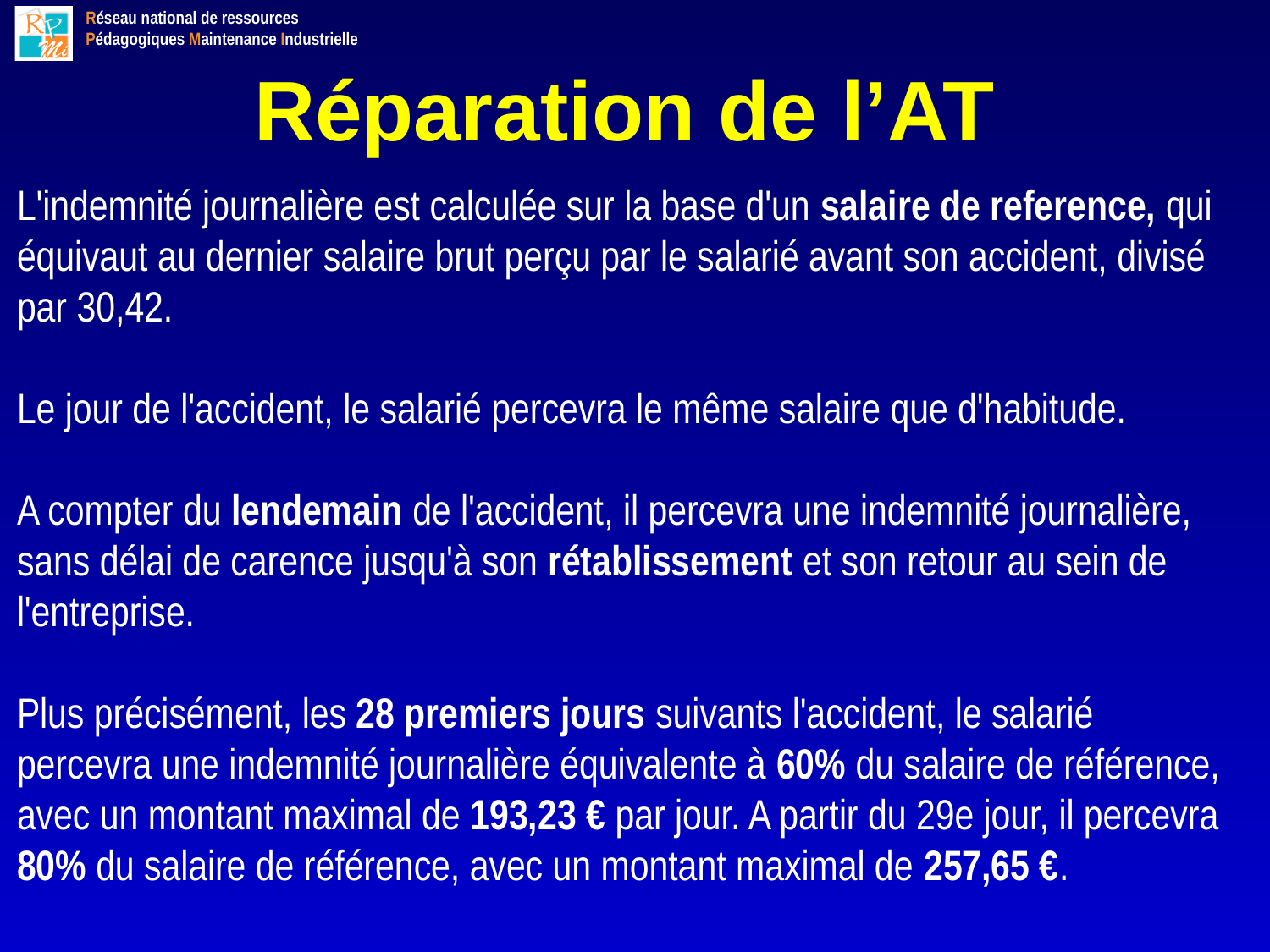

# Réparation de l’AT
L'indemnité journalière est calculée sur la base d'un salaire de reference, qui équivaut au dernier salaire brut perçu par le salarié avant son accident, divisé par 30,42.

Le jour de l'accident, le salarié percevra le même salaire que d'habitude.

A compter du lendemain de l'accident, il percevra une indemnité journalière, sans délai de carence jusqu'à son rétablissement et son retour au sein de l'entreprise.

Plus précisément, les 28 premiers jours suivants l'accident, le salarié percevra une indemnité journalière équivalente à 60% du salaire de référence, avec un montant maximal de 193,23 € par jour. A partir du 29e jour, il percevra 80% du salaire de référence, avec un montant maximal de 257,65 €.